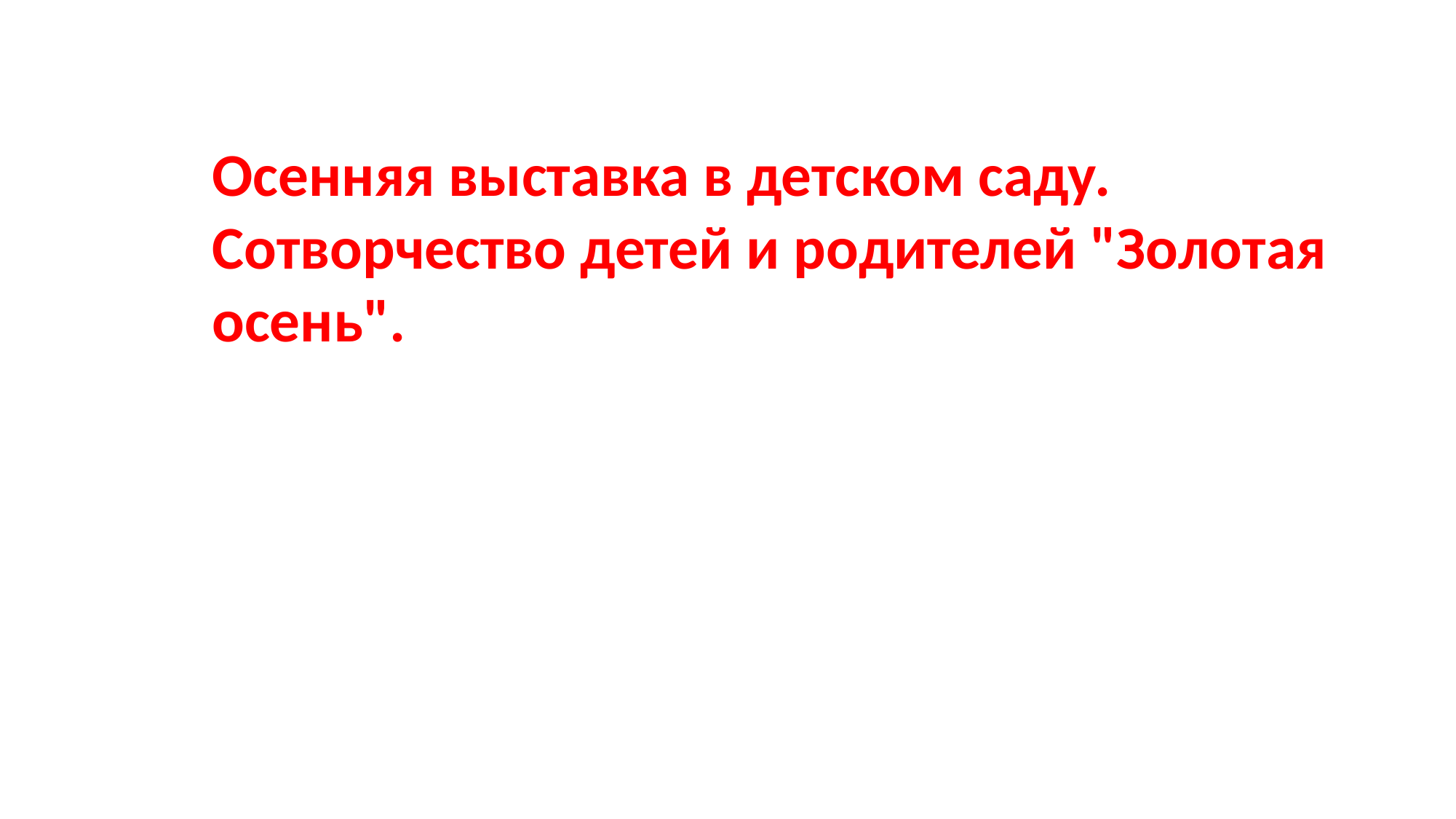

Осенняя выставка в детском саду.
Сотворчество детей и родителей "Золотая
осень".